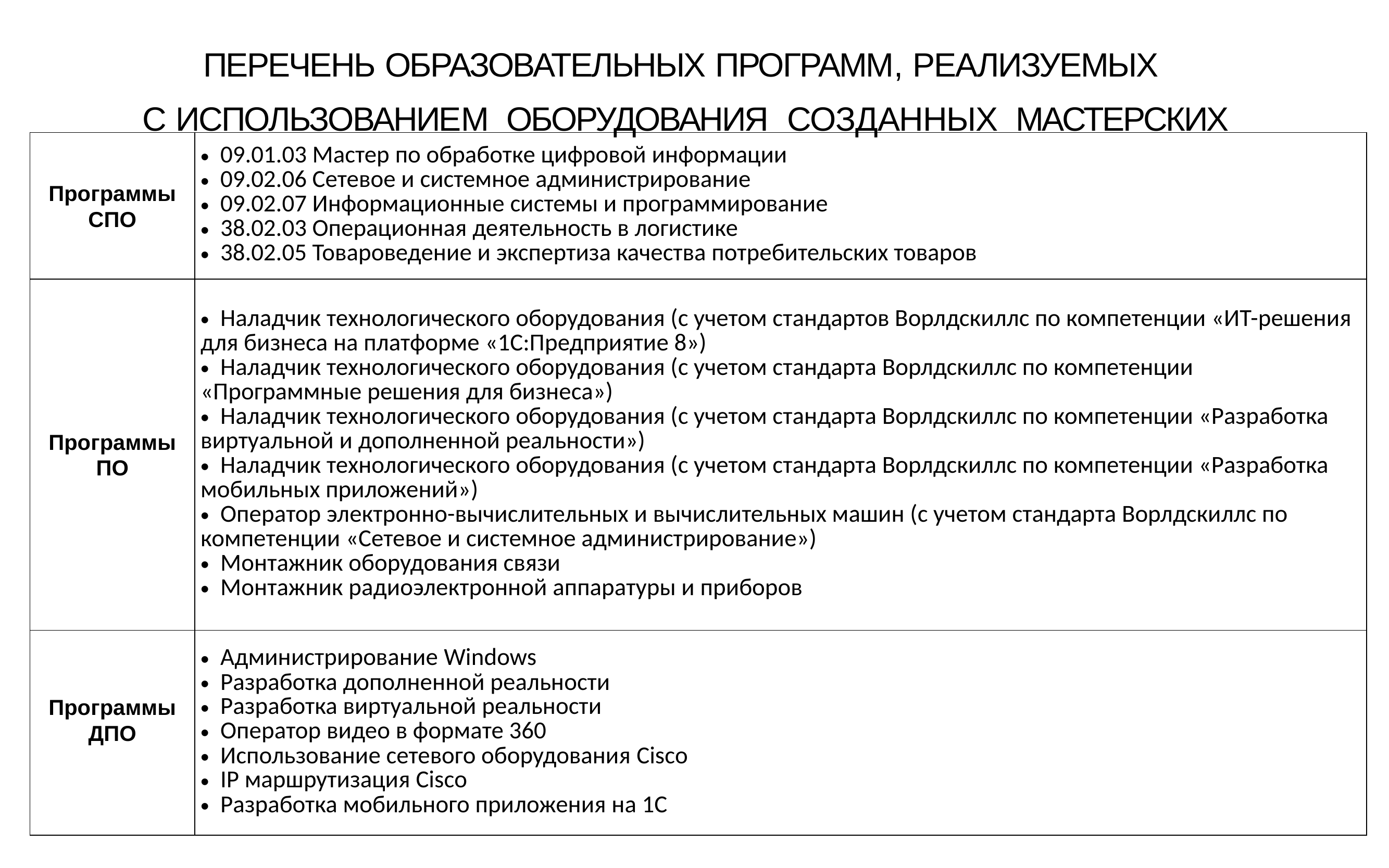

ПЕРЕЧЕНЬ ОБРАЗОВАТЕЛЬНЫХ ПРОГРАММ, РЕАЛИЗУЕМЫХ
С ИСПОЛЬЗОВАНИЕМ  ОБОРУДОВАНИЯ  СОЗДАННЫХ  МАСТЕРСКИХ
| Программы СПО | 09.01.03 Мастер по обработке цифровой информации 09.02.06 Сетевое и системное администрирование 09.02.07 Информационные системы и программирование 38.02.03 Операционная деятельность в логистике 38.02.05 Товароведение и экспертиза качества потребительских товаров |
| --- | --- |
| Программы ПО | Наладчик технологического оборудования (с учетом стандартов Ворлдскиллс по компетенции «ИТ-решения для бизнеса на платформе «1С:Предприятие 8») Наладчик технологического оборудования (с учетом стандарта Ворлдскиллс по компетенции «Программные решения для бизнеса») Наладчик технологического оборудования (с учетом стандарта Ворлдскиллс по компетенции «Разработка виртуальной и дополненной реальности») Наладчик технологического оборудования (с учетом стандарта Ворлдскиллс по компетенции «Разработка мобильных приложений») Оператор электронно-вычислительных и вычислительных машин (с учетом стандарта Ворлдскиллс по компетенции «Сетевое и системное администрирование») Монтажник оборудования связи Монтажник радиоэлектронной аппаратуры и приборов |
| Программы ДПО | Администрирование Windows Разработка дополненной реальности Разработка виртуальной реальности Оператор видео в формате 360 Использование сетевого оборудования Cisco IP маршрутизация Cisco Разработка мобильного приложения на 1С |